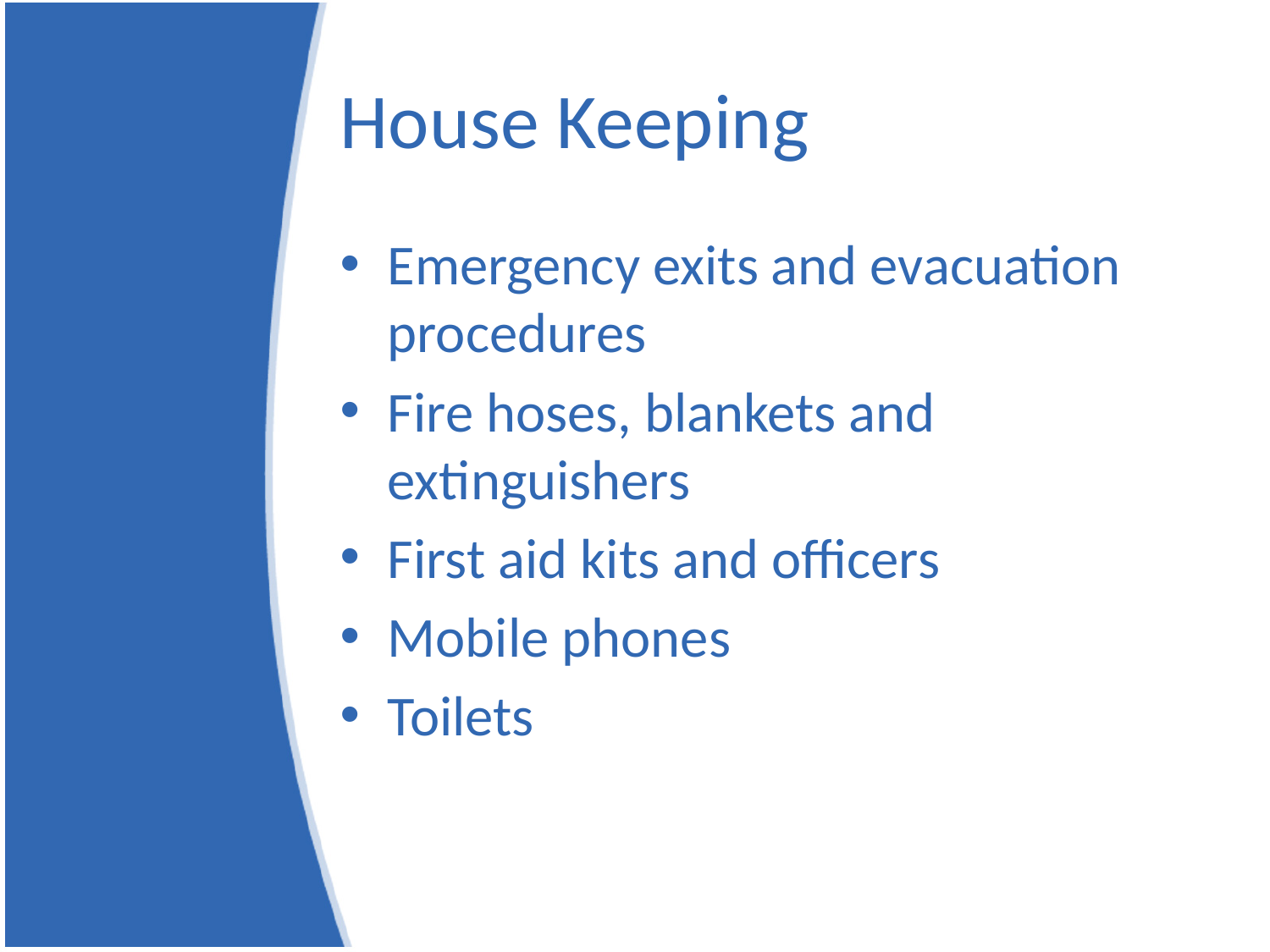

# House Keeping
Emergency exits and evacuation procedures
Fire hoses, blankets and extinguishers
First aid kits and officers
Mobile phones
Toilets